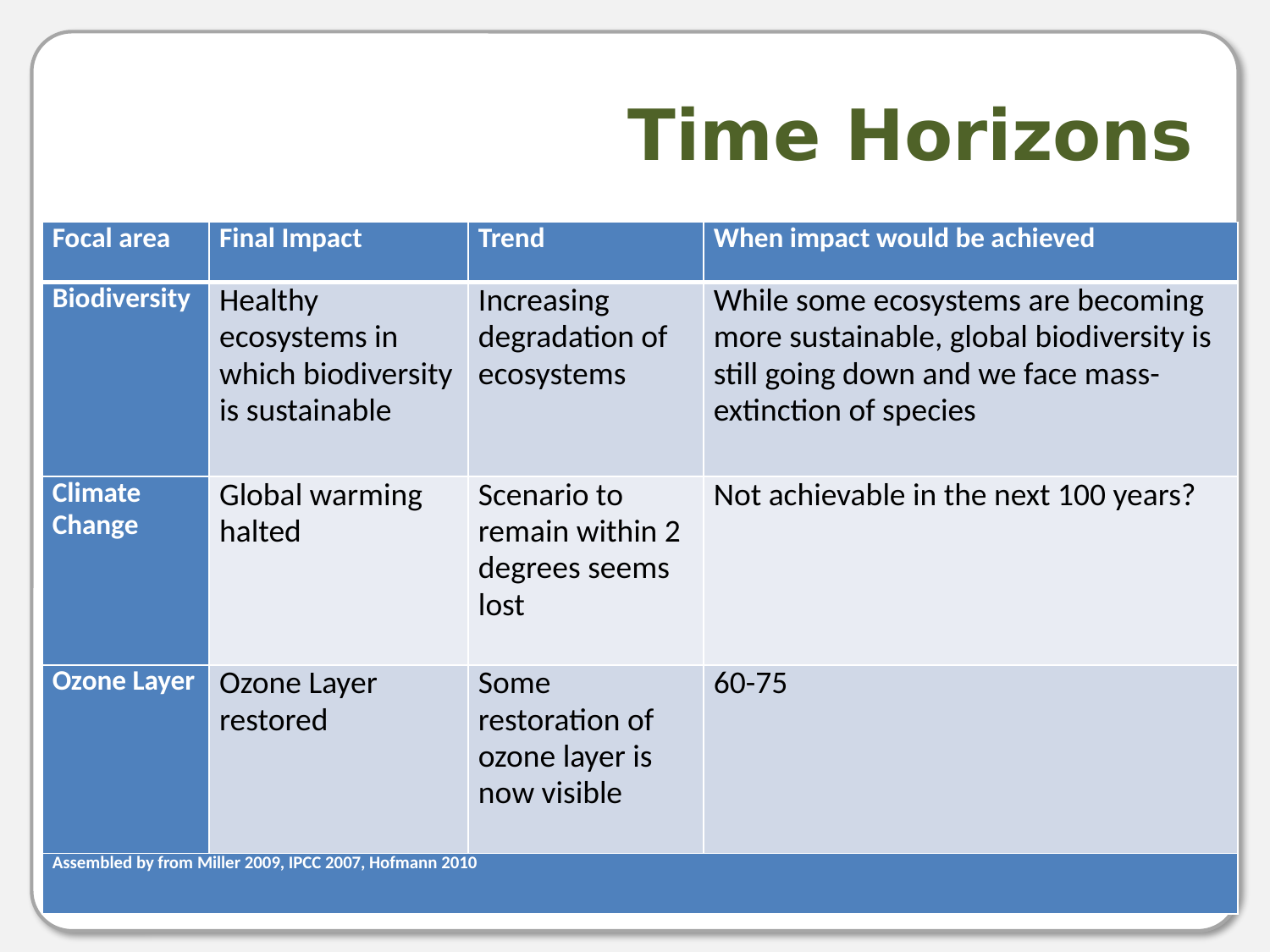

# Time Horizons
| Focal area | Final Impact | Trend | When impact would be achieved |
| --- | --- | --- | --- |
| Biodiversity | Healthy ecosystems in which biodiversity is sustainable | Increasing degradation of ecosystems | While some ecosystems are becoming more sustainable, global biodiversity is still going down and we face mass-extinction of species |
| Climate Change | Global warming halted | Scenario to remain within 2 degrees seems lost | Not achievable in the next 100 years? |
| Ozone Layer | Ozone Layer restored | Some restoration of ozone layer is now visible | 60-75 |
| Assembled by from Miller 2009, IPCC 2007, Hofmann 2010 |  |  |  |